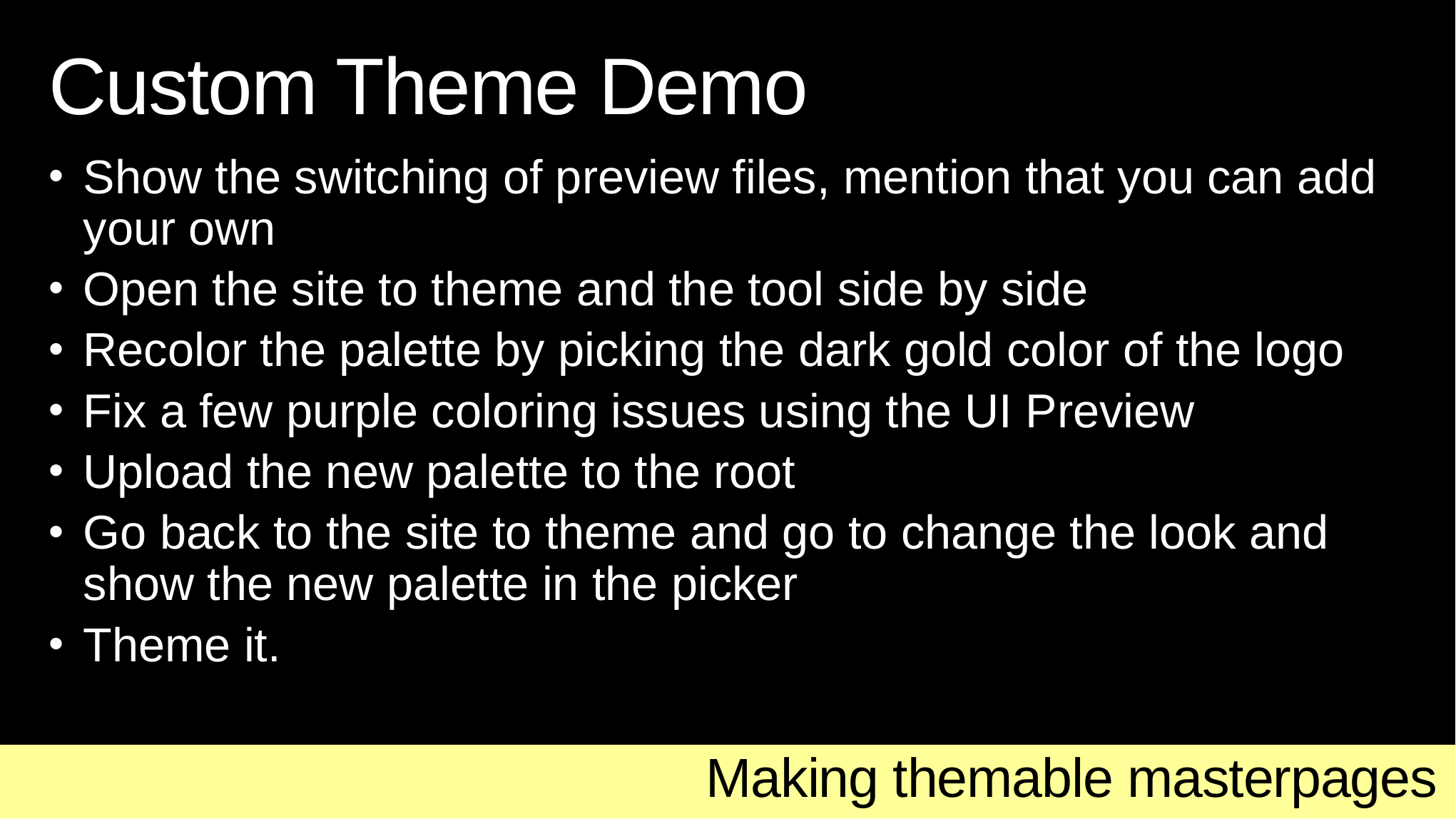

# Custom Theme Demo
Show the switching of preview files, mention that you can add your own
Open the site to theme and the tool side by side
Recolor the palette by picking the dark gold color of the logo
Fix a few purple coloring issues using the UI Preview
Upload the new palette to the root
Go back to the site to theme and go to change the look and show the new palette in the picker
Theme it.
Making themable masterpages